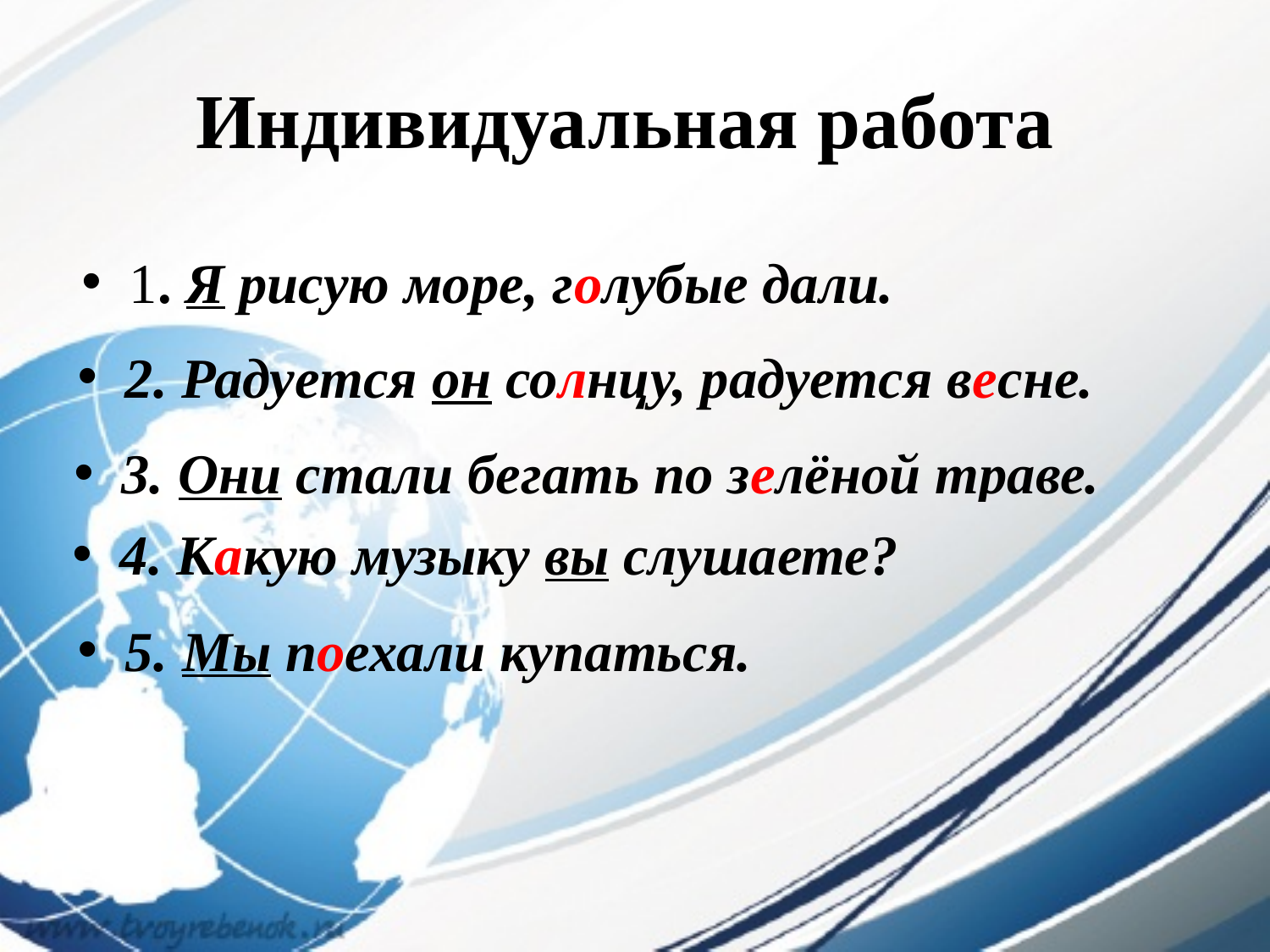

# Индивидуальная работа
1. Я рисую море, г..лубые дали.
2. Радуется он со..нцу, радуется в..сне.
3. Они стали бегать по з..лёной траве.
4. К..кую музыку вы слушаете?
5. Мы п..ехали купаться.

1. Я рисую море, голубые дали.

2. Радуется он солнцу, радуется весне.

3. Они стали бегать по зелёной траве.
4. Какую музыку вы слушаете?
5. Мы поехали купаться.